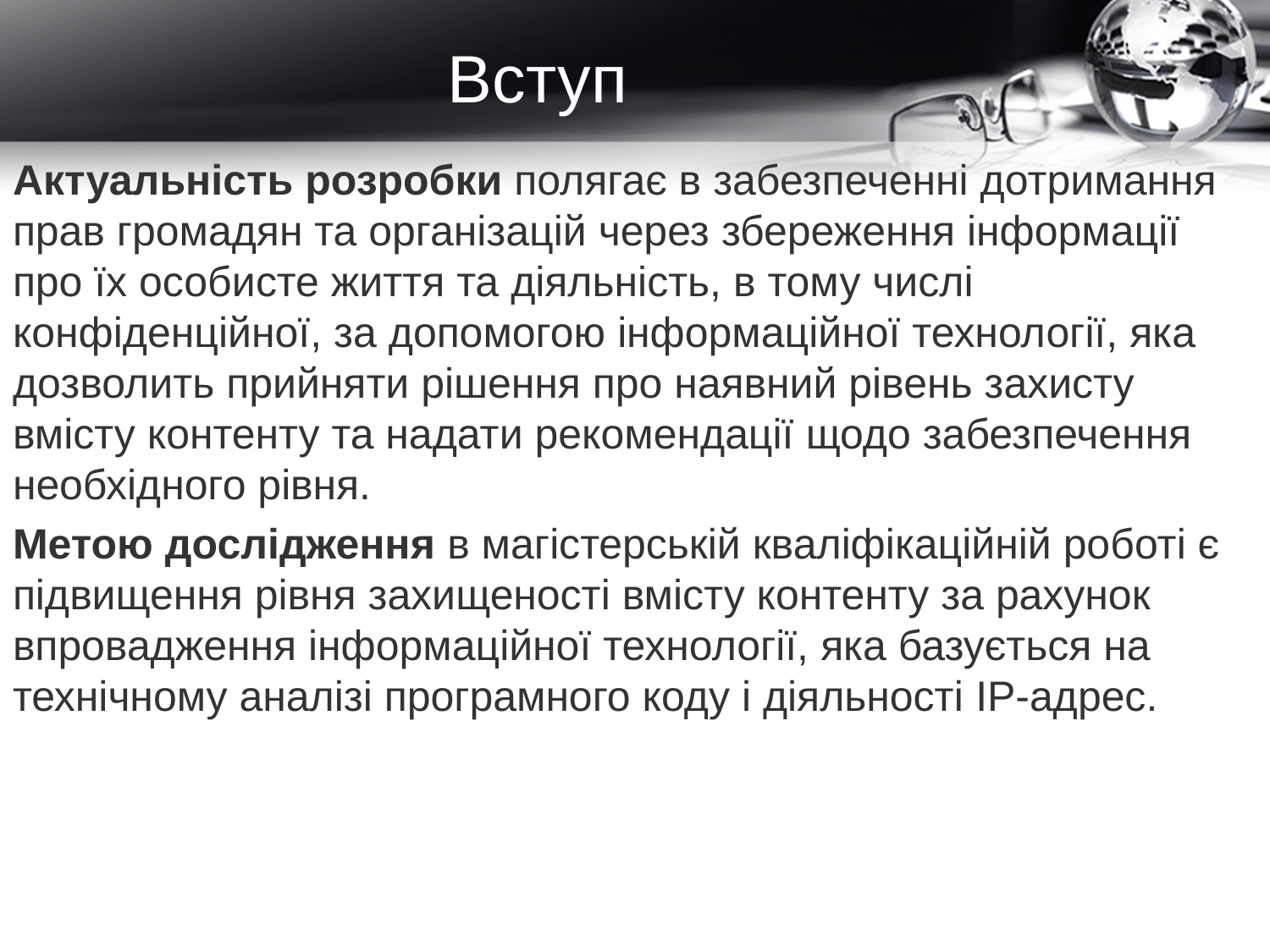

# Вступ
Актуальність розробки полягає в забезпеченні дотримання прав громадян та організацій через збереження інформації про їх особисте життя та діяльність, в тому числі конфіденційної, за допомогою інформаційної технології, яка дозволить прийняти рішення про наявний рівень захисту вмісту контенту та надати рекомендації щодо забезпечення необхідного рівня.
Метою дослідження в магістерській кваліфікаційній роботі є підвищення рівня захищеності вмісту контенту за рахунок впровадження інформаційної технології, яка базується на технічному аналізі програмного коду і діяльності IP-адрес.